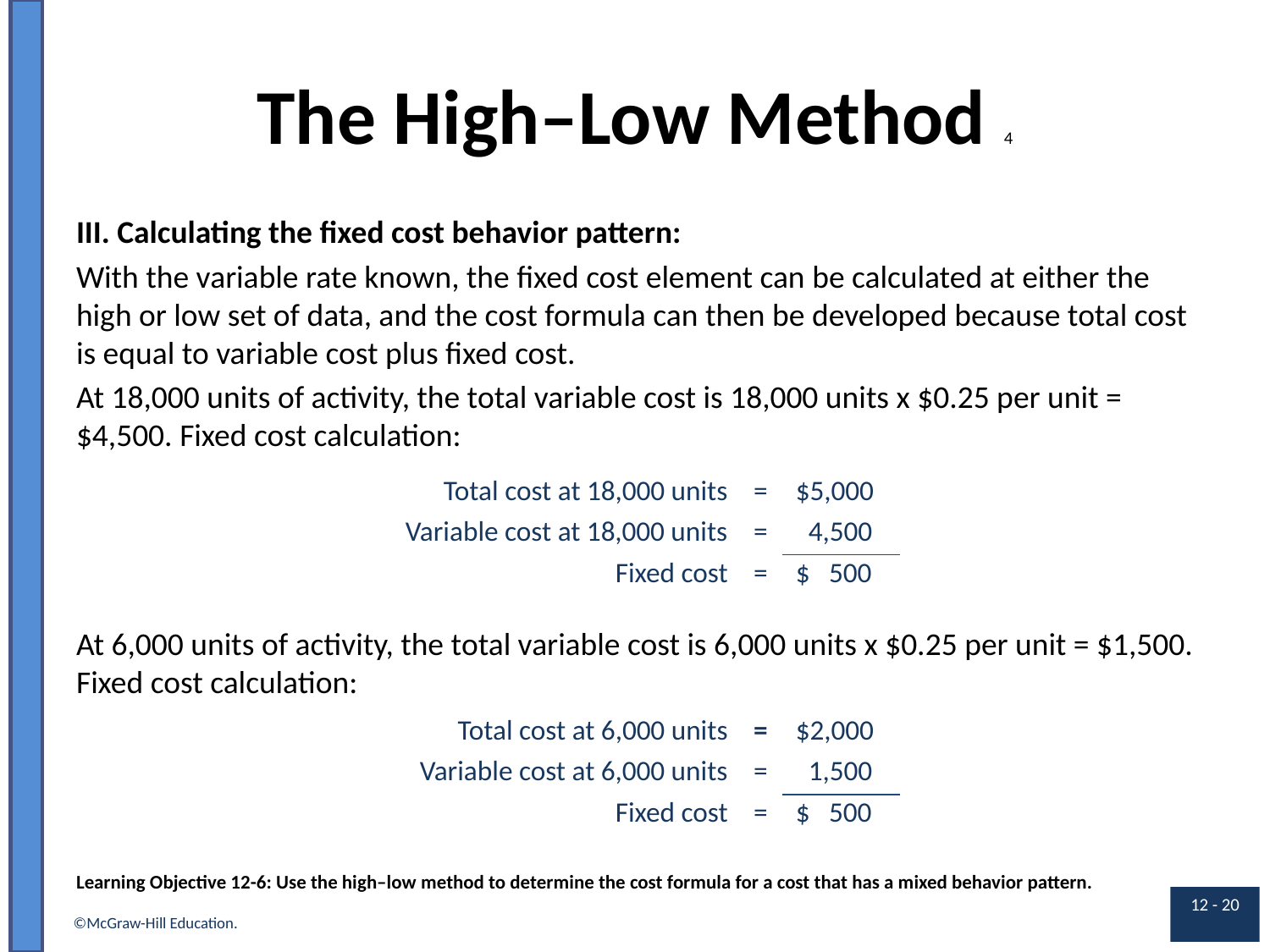

# The High–Low Method 4
III. Calculating the fixed cost behavior pattern:
With the variable rate known, the fixed cost element can be calculated at either the high or low set of data, and the cost formula can then be developed because total cost is equal to variable cost plus fixed cost.
At 18,000 units of activity, the total variable cost is 18,000 units x $0.25 per unit = $4,500. Fixed cost calculation:
| Total cost at 18,000 units | = | $5,000 |
| --- | --- | --- |
| Variable cost at 18,000 units | = | 4,500 |
| Fixed cost | = | $ 500 |
At 6,000 units of activity, the total variable cost is 6,000 units x $0.25 per unit = $1,500. Fixed cost calculation:
| Total cost at 6,000 units | = | $2,000 |
| --- | --- | --- |
| Variable cost at 6,000 units | = | 1,500 |
| Fixed cost | = | $ 500 |
Learning Objective 12-6: Use the high–low method to determine the cost formula for a cost that has a mixed behavior pattern.